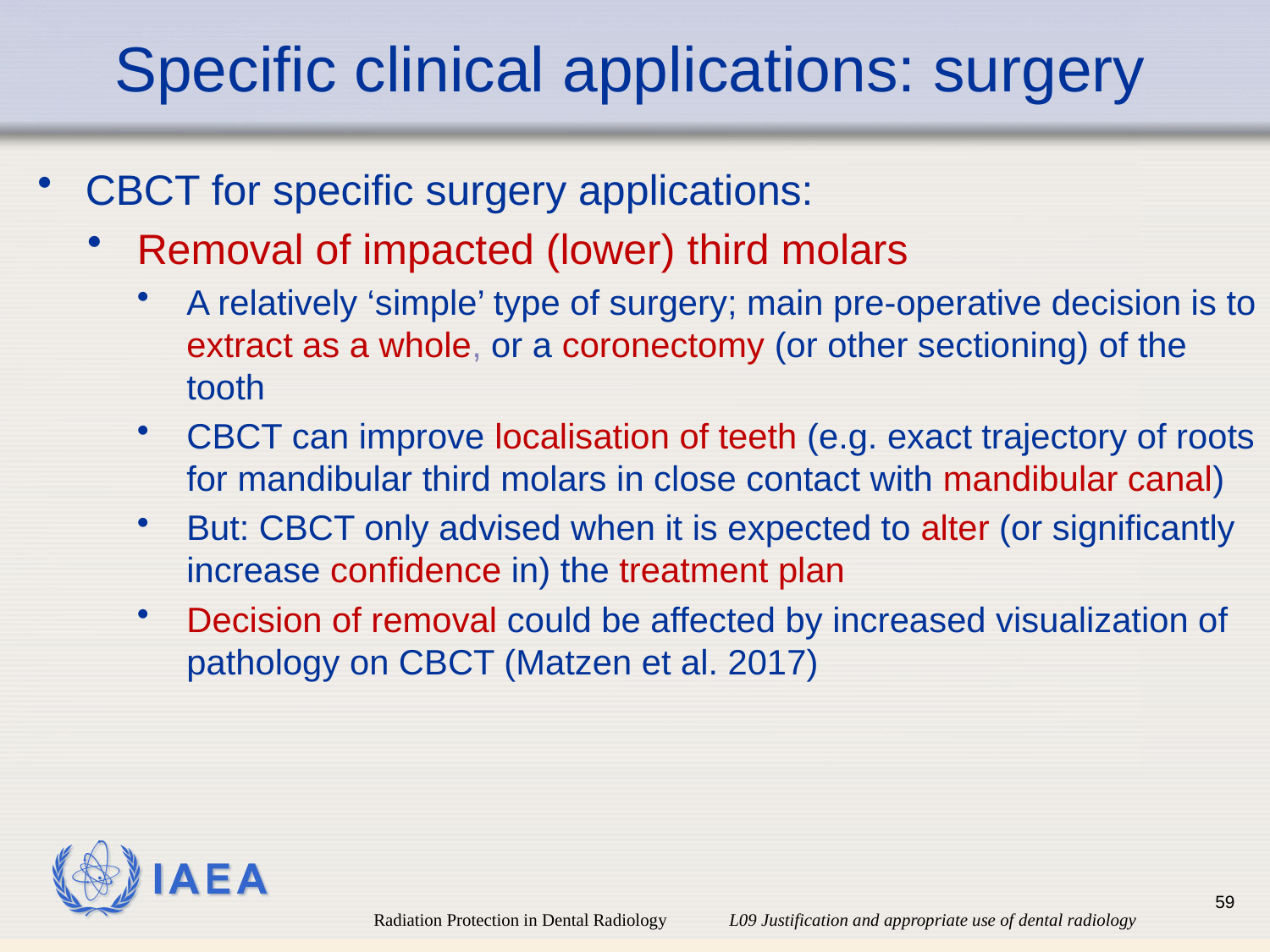

# Specific clinical applications: surgery
CBCT for specific surgery applications:
Removal of impacted (lower) third molars
A relatively ‘simple’ type of surgery; main pre-operative decision is to extract as a whole, or a coronectomy (or other sectioning) of the tooth
CBCT can improve localisation of teeth (e.g. exact trajectory of roots for mandibular third molars in close contact with mandibular canal)
But: CBCT only advised when it is expected to alter (or significantly increase confidence in) the treatment plan
Decision of removal could be affected by increased visualization of pathology on CBCT (Matzen et al. 2017)
59
Radiation Protection in Dental Radiology              L09 Justification and appropriate use of dental radiology